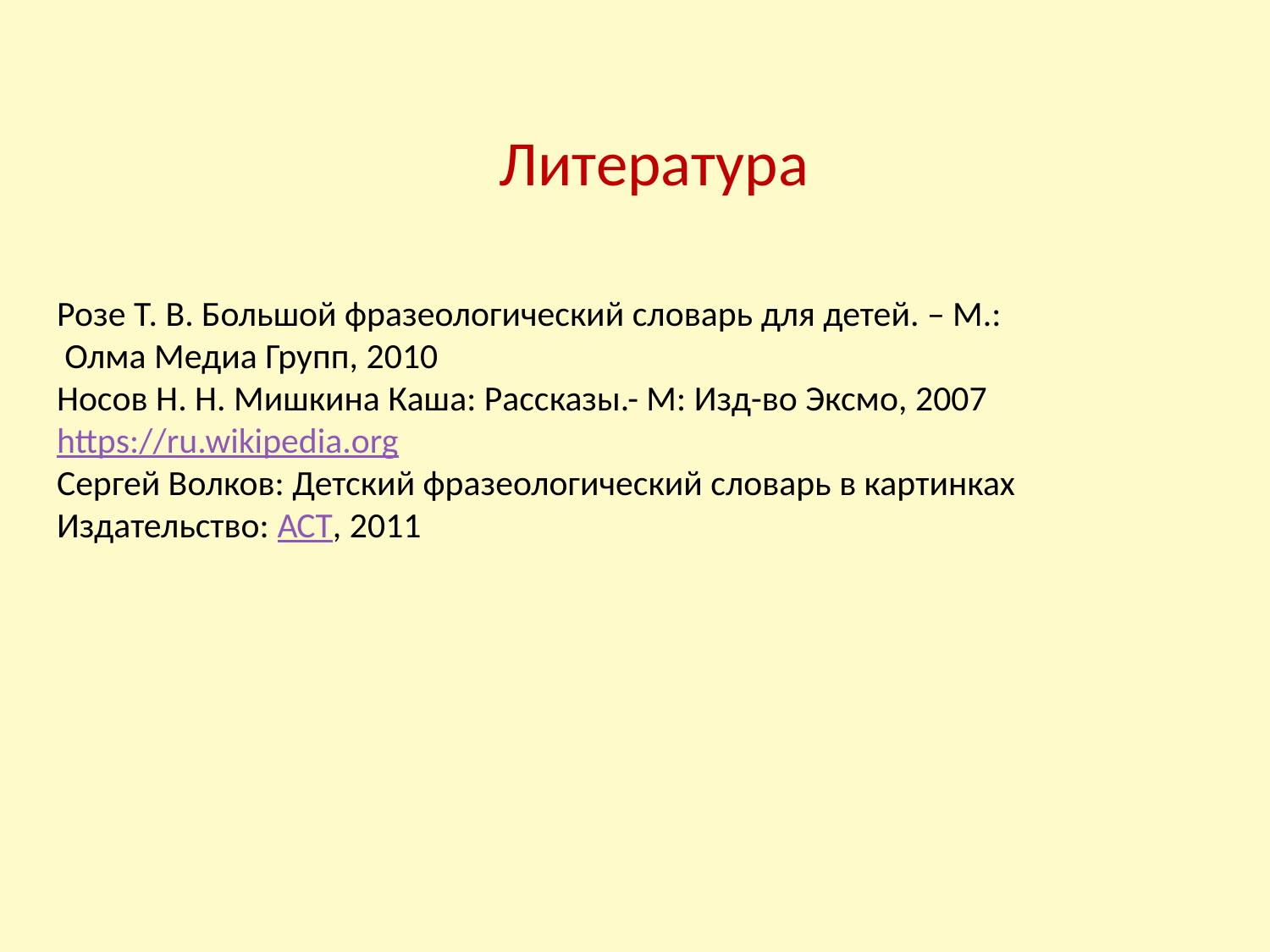

Литература
Розе Т. В. Большой фразеологический словарь для детей. – М.:
 Олма Медиа Групп, 2010
Носов Н. Н. Мишкина Каша: Рассказы.- М: Изд-во Эксмо, 2007
https://ru.wikipedia.org
Сергей Волков: Детский фразеологический словарь в картинках
Издательство: АСТ, 2011